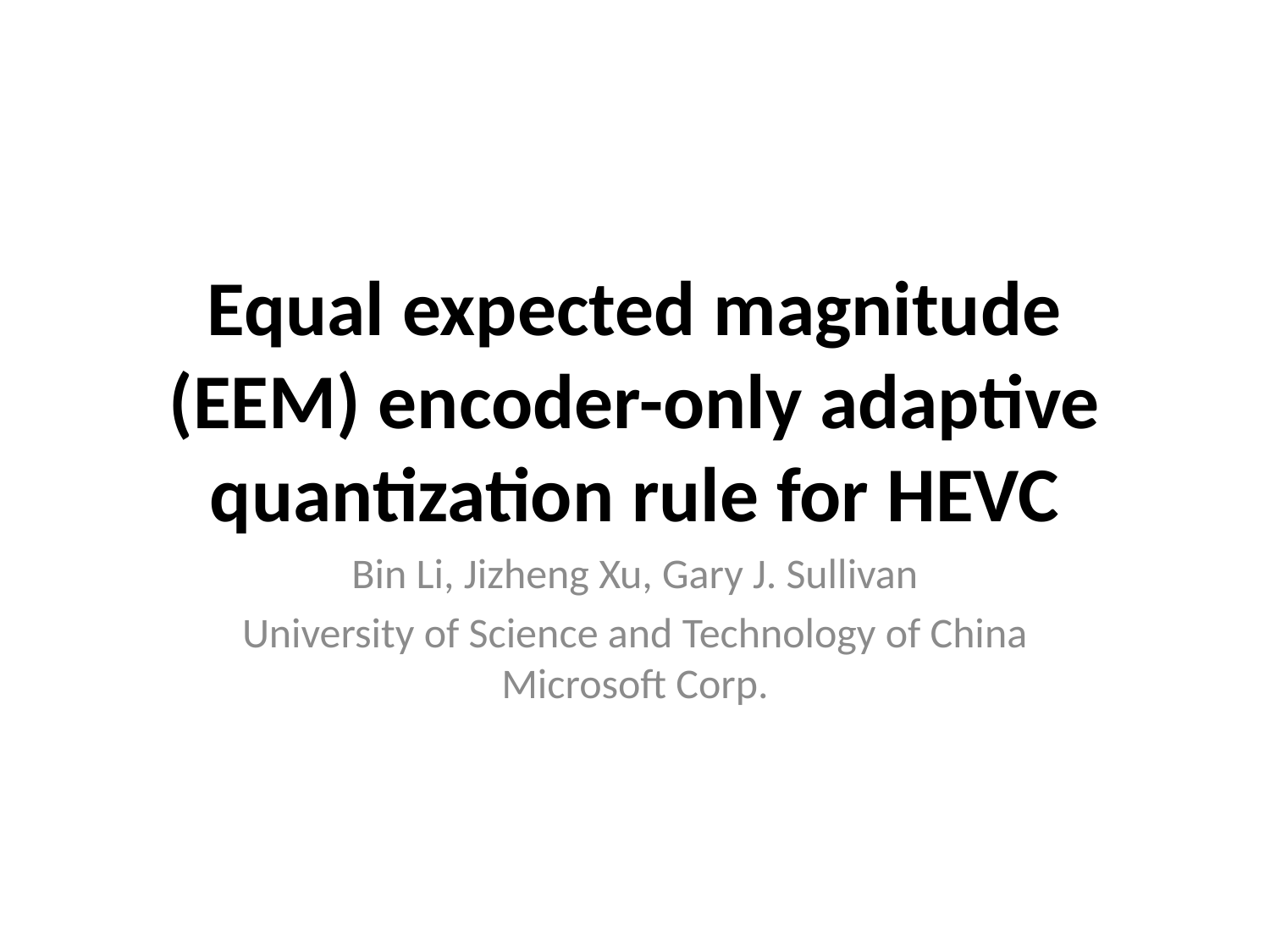

# Equal expected magnitude (EEM) encoder-only adaptive quantization rule for HEVC
Bin Li, Jizheng Xu, Gary J. Sullivan
University of Science and Technology of China
Microsoft Corp.